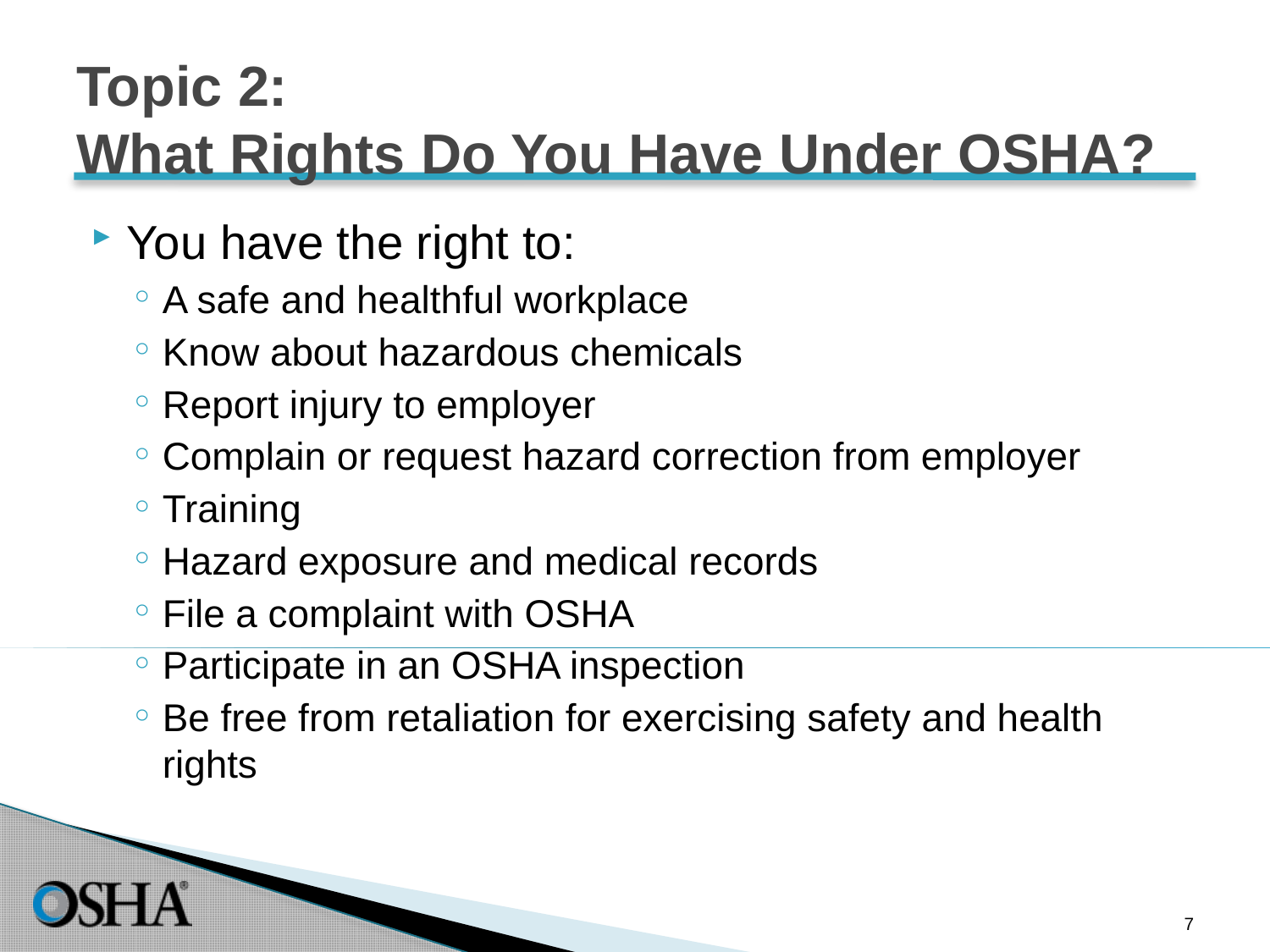

# Topic 2: What Rights Do You Have Under OSHA?
You have the right to:
A safe and healthful workplace
Know about hazardous chemicals
Report injury to employer
Complain or request hazard correction from employer
Training
Hazard exposure and medical records
File a complaint with OSHA
Participate in an OSHA inspection
Be free from retaliation for exercising safety and health rights
7